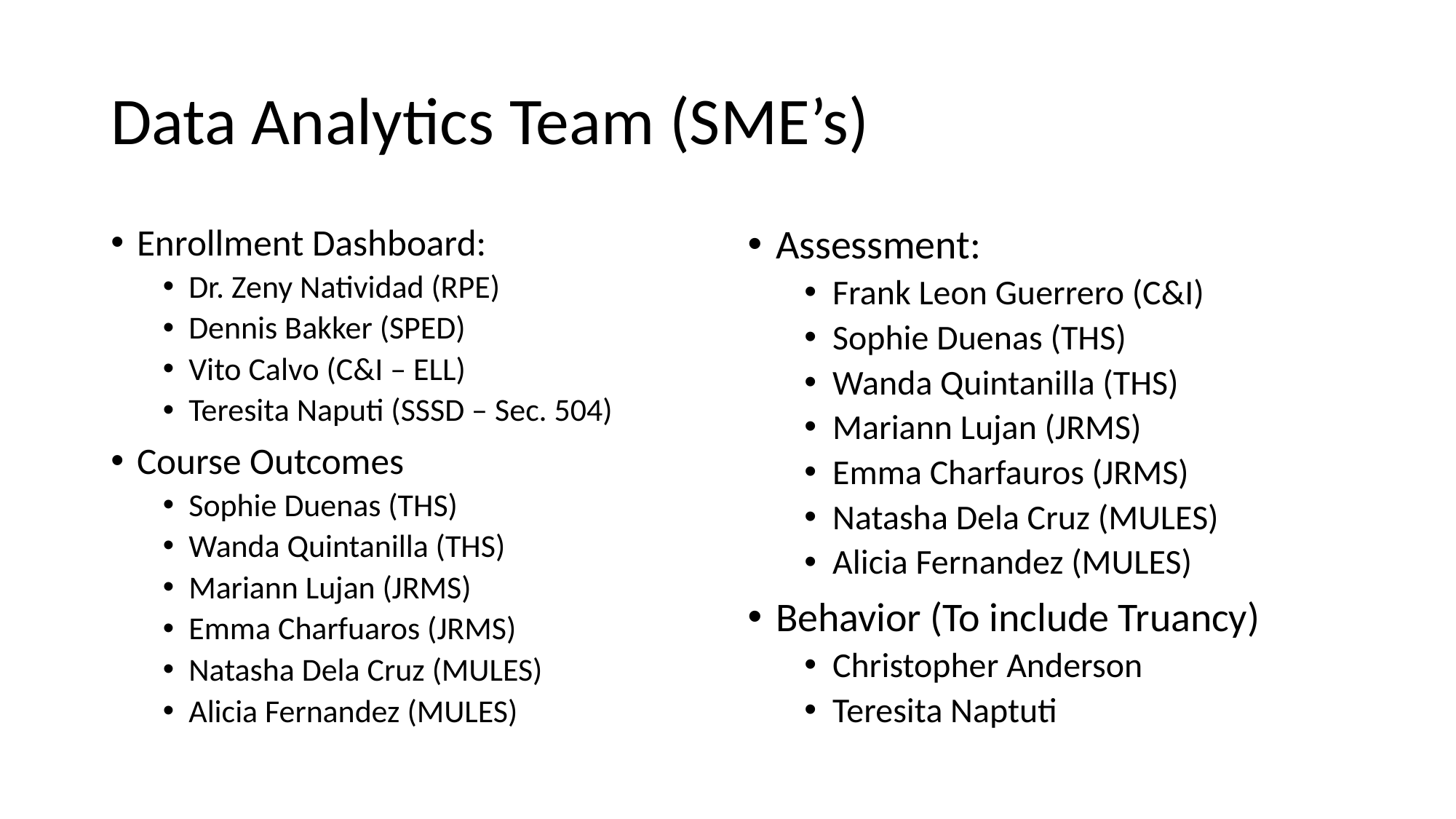

# Data Analytics Team (SME’s)
Enrollment Dashboard:
Dr. Zeny Natividad (RPE)
Dennis Bakker (SPED)
Vito Calvo (C&I – ELL)
Teresita Naputi (SSSD – Sec. 504)
Course Outcomes
Sophie Duenas (THS)
Wanda Quintanilla (THS)
Mariann Lujan (JRMS)
Emma Charfuaros (JRMS)
Natasha Dela Cruz (MULES)
Alicia Fernandez (MULES)
Assessment:
Frank Leon Guerrero (C&I)
Sophie Duenas (THS)
Wanda Quintanilla (THS)
Mariann Lujan (JRMS)
Emma Charfauros (JRMS)
Natasha Dela Cruz (MULES)
Alicia Fernandez (MULES)
Behavior (To include Truancy)
Christopher Anderson
Teresita Naptuti